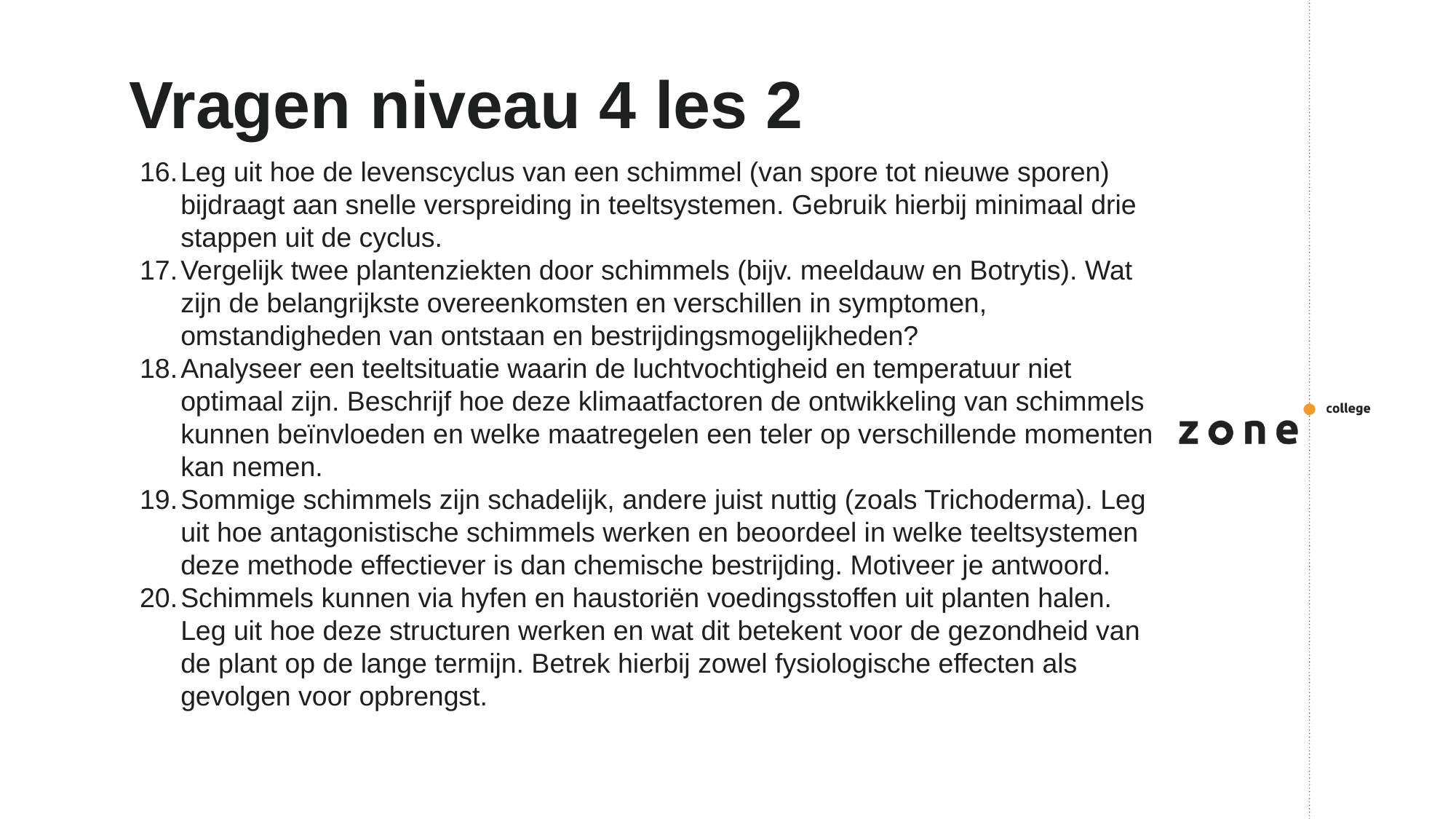

# Vragen niveau 4 les 2
Leg uit hoe de levenscyclus van een schimmel (van spore tot nieuwe sporen) bijdraagt aan snelle verspreiding in teeltsystemen. Gebruik hierbij minimaal drie stappen uit de cyclus.
Vergelijk twee plantenziekten door schimmels (bijv. meeldauw en Botrytis). Wat zijn de belangrijkste overeenkomsten en verschillen in symptomen, omstandigheden van ontstaan en bestrijdingsmogelijkheden?
Analyseer een teeltsituatie waarin de luchtvochtigheid en temperatuur niet optimaal zijn. Beschrijf hoe deze klimaatfactoren de ontwikkeling van schimmels kunnen beïnvloeden en welke maatregelen een teler op verschillende momenten kan nemen.
Sommige schimmels zijn schadelijk, andere juist nuttig (zoals Trichoderma). Leg uit hoe antagonistische schimmels werken en beoordeel in welke teeltsystemen deze methode effectiever is dan chemische bestrijding. Motiveer je antwoord.
Schimmels kunnen via hyfen en haustoriën voedingsstoffen uit planten halen. Leg uit hoe deze structuren werken en wat dit betekent voor de gezondheid van de plant op de lange termijn. Betrek hierbij zowel fysiologische effecten als gevolgen voor opbrengst.